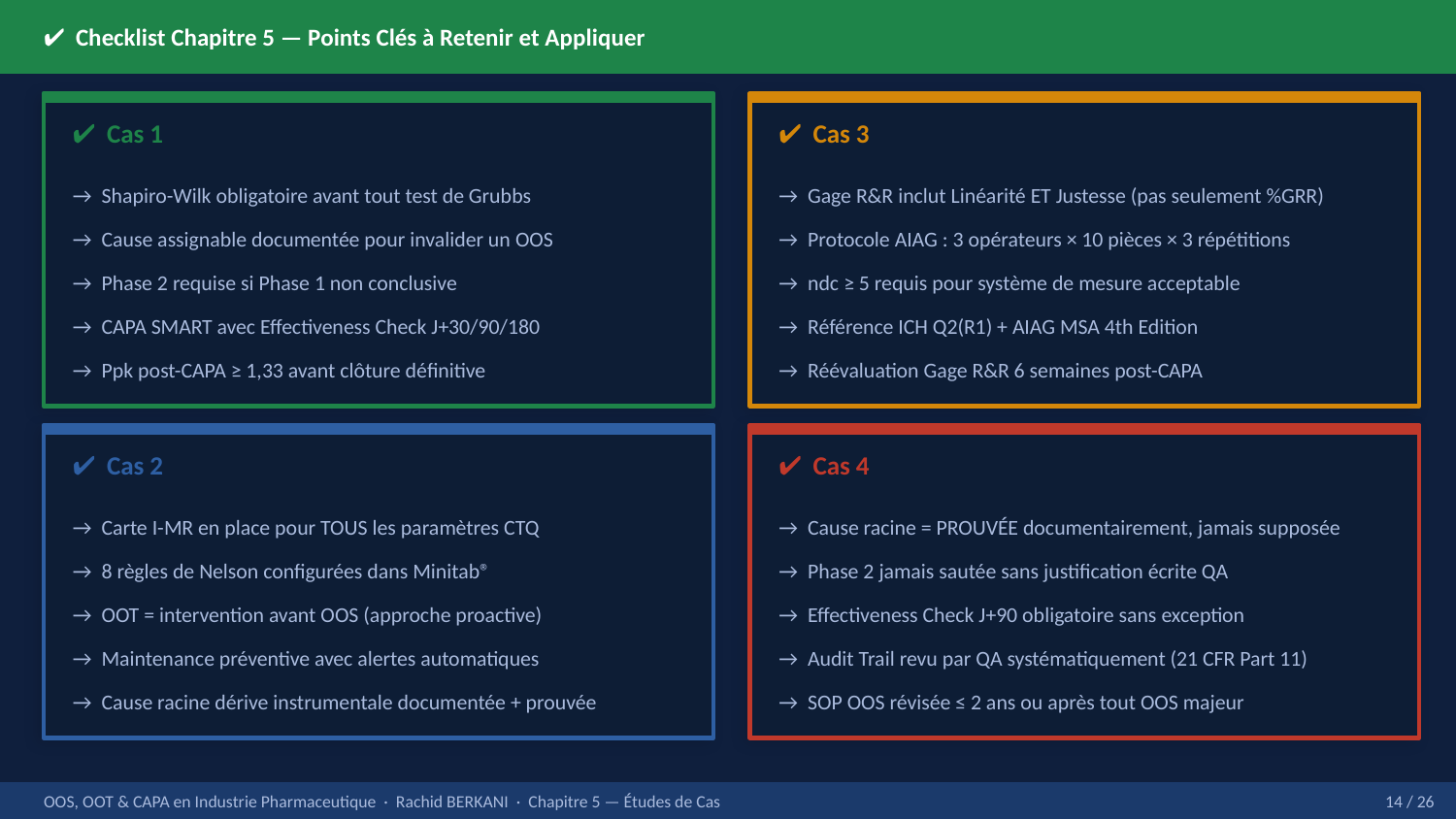

✔  Checklist Chapitre 5 — Points Clés à Retenir et Appliquer

✔  Cas 1
✔  Cas 3
→  Shapiro-Wilk obligatoire avant tout test de Grubbs
→  Gage R&R inclut Linéarité ET Justesse (pas seulement %GRR)
→  Cause assignable documentée pour invalider un OOS
→  Protocole AIAG : 3 opérateurs × 10 pièces × 3 répétitions
→  Phase 2 requise si Phase 1 non conclusive
→  ndc ≥ 5 requis pour système de mesure acceptable
→  CAPA SMART avec Effectiveness Check J+30/90/180
→  Référence ICH Q2(R1) + AIAG MSA 4th Edition
→  Ppk post-CAPA ≥ 1,33 avant clôture définitive
→  Réévaluation Gage R&R 6 semaines post-CAPA

✔  Cas 2
✔  Cas 4
→  Carte I-MR en place pour TOUS les paramètres CTQ
→  Cause racine = PROUVÉE documentairement, jamais supposée
→  8 règles de Nelson configurées dans Minitab®
→  Phase 2 jamais sautée sans justification écrite QA
→  OOT = intervention avant OOS (approche proactive)
→  Effectiveness Check J+90 obligatoire sans exception
→  Maintenance préventive avec alertes automatiques
→  Audit Trail revu par QA systématiquement (21 CFR Part 11)
→  Cause racine dérive instrumentale documentée + prouvée
→  SOP OOS révisée ≤ 2 ans ou après tout OOS majeur

OOS, OOT & CAPA en Industrie Pharmaceutique  ·  Rachid BERKANI  ·  Chapitre 5 — Études de Cas
14 / 26